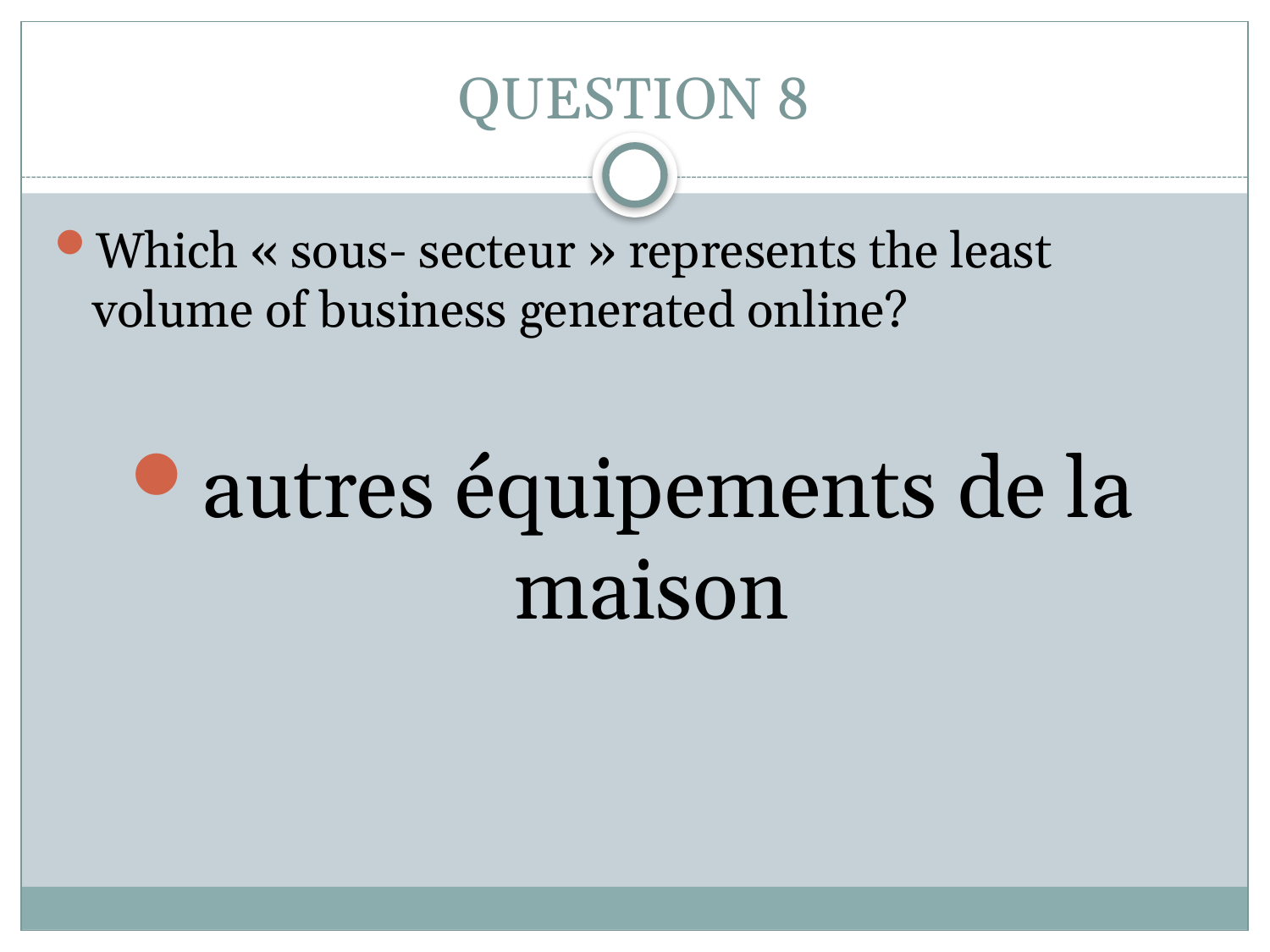

# QUESTION 8
Which « sous- secteur » represents the least volume of business generated online?

autres équipements de la maison